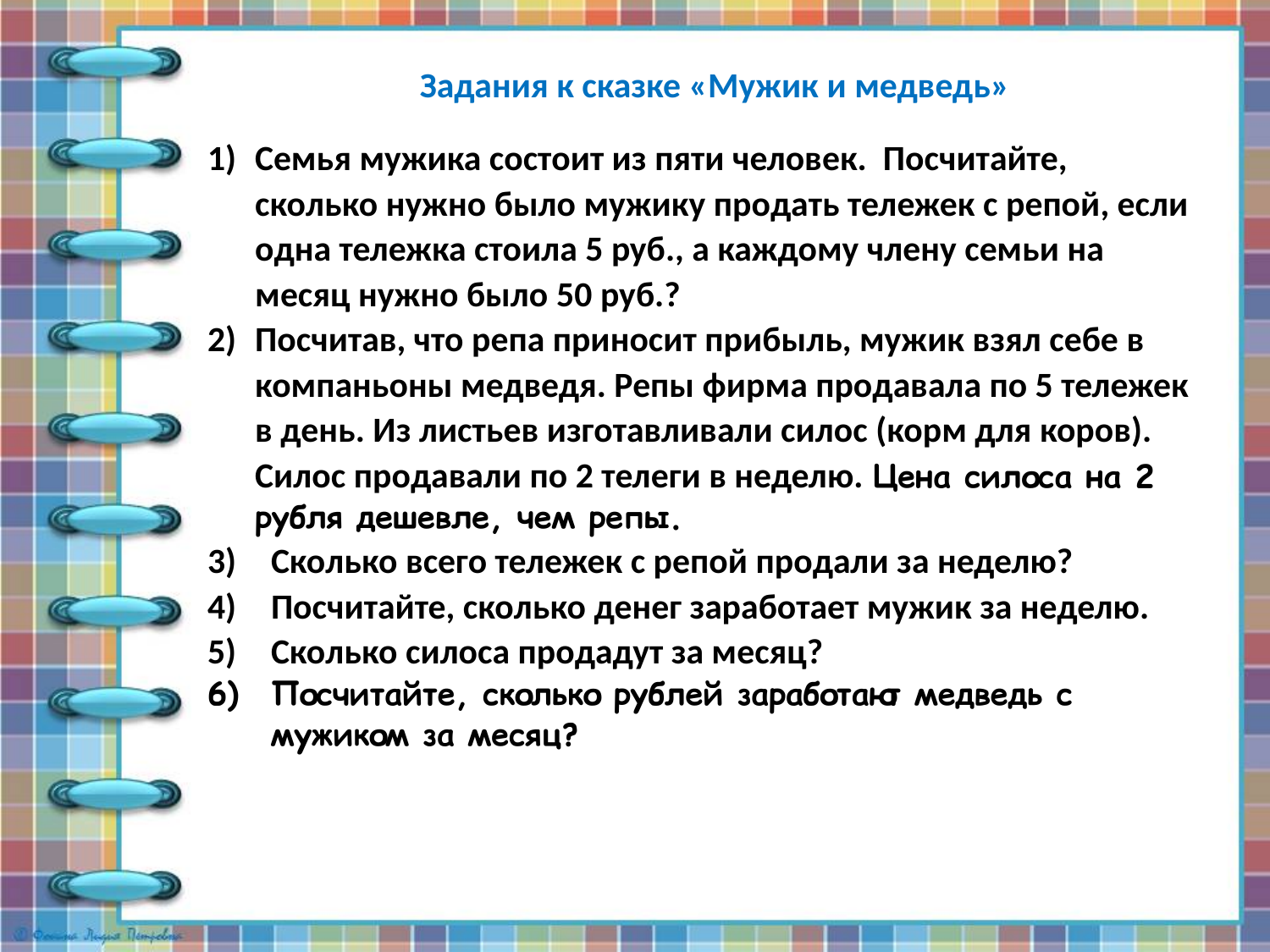

Задания к сказке «Мужик и медведь»
Семья мужика состоит из пяти человек.  Посчитайте, сколько нужно было мужику продать тележек с репой, если одна тележка стоила 5 руб., а каждому члену семьи на месяц нужно было 50 руб.?
Посчитав, что репа приносит прибыль, мужик взял себе в компаньоны медведя. Репы фирма продавала по 5 тележек в день. Из листьев изготавливали силос (корм для коров). Силос продавали по 2 телеги в неделю. Цена силоса на 2 рубля дешевле, чем репы.
Сколько всего тележек с репой продали за неделю?
Посчитайте, сколько денег заработает мужик за неделю.
Сколько силоса продадут за месяц?
Посчитайте, сколько рублей заработают медведь с мужиком за месяц?